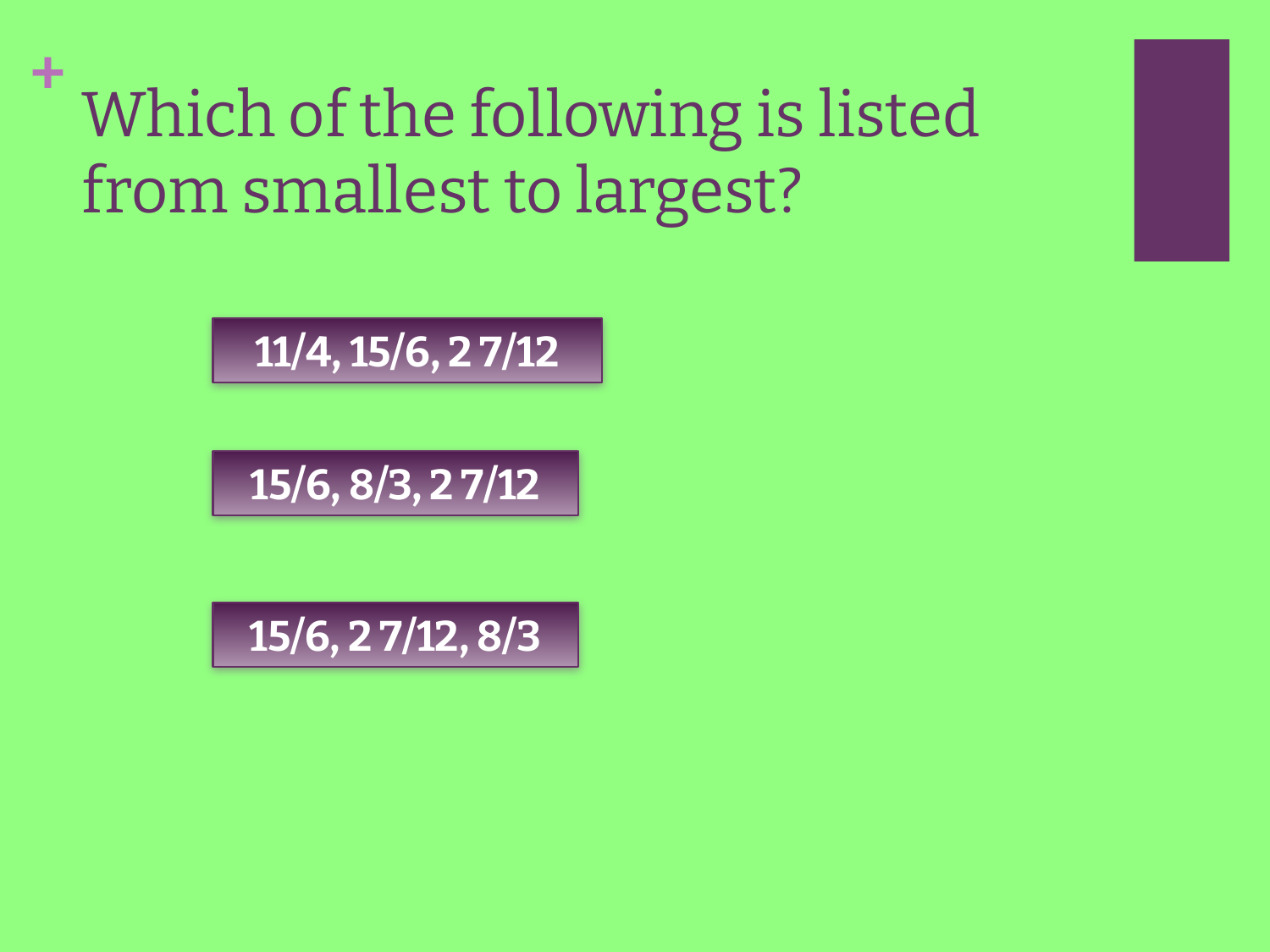

# Which of the following is listed from smallest to largest?

11/4, 15/6, 2 7/12

15/6, 8/3, 2 7/12

15/6, 2 7/12, 8/3